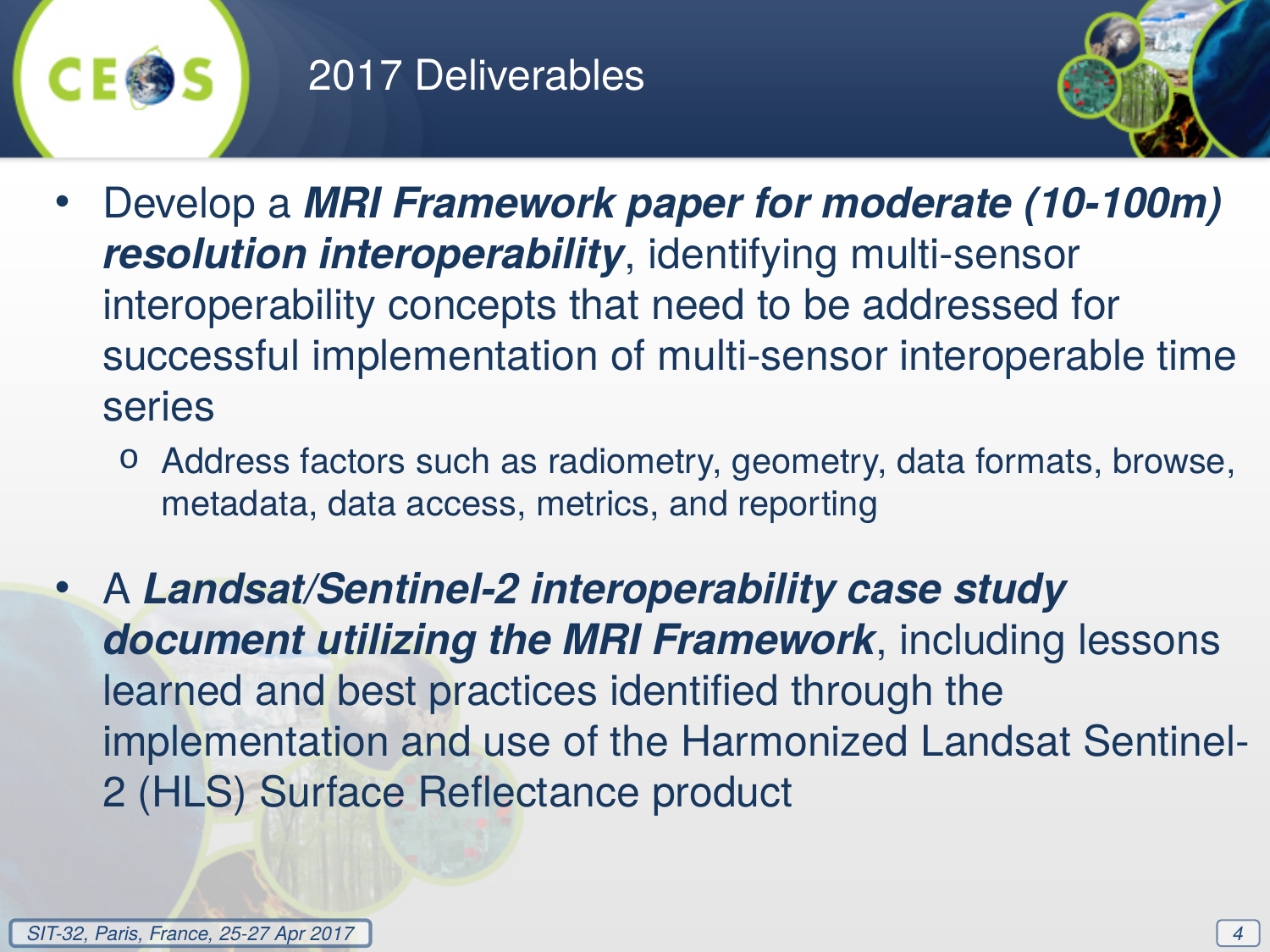

2017 Deliverables
Develop a MRI Framework paper for moderate (10-100m) resolution interoperability, identifying multi-sensor interoperability concepts that need to be addressed for successful implementation of multi-sensor interoperable time series
Address factors such as radiometry, geometry, data formats, browse, metadata, data access, metrics, and reporting

A Landsat/Sentinel-2 interoperability case study document utilizing the MRI Framework, including lessons learned and best practices identified through the implementation and use of the Harmonized Landsat Sentinel-2 (HLS) Surface Reflectance product
4